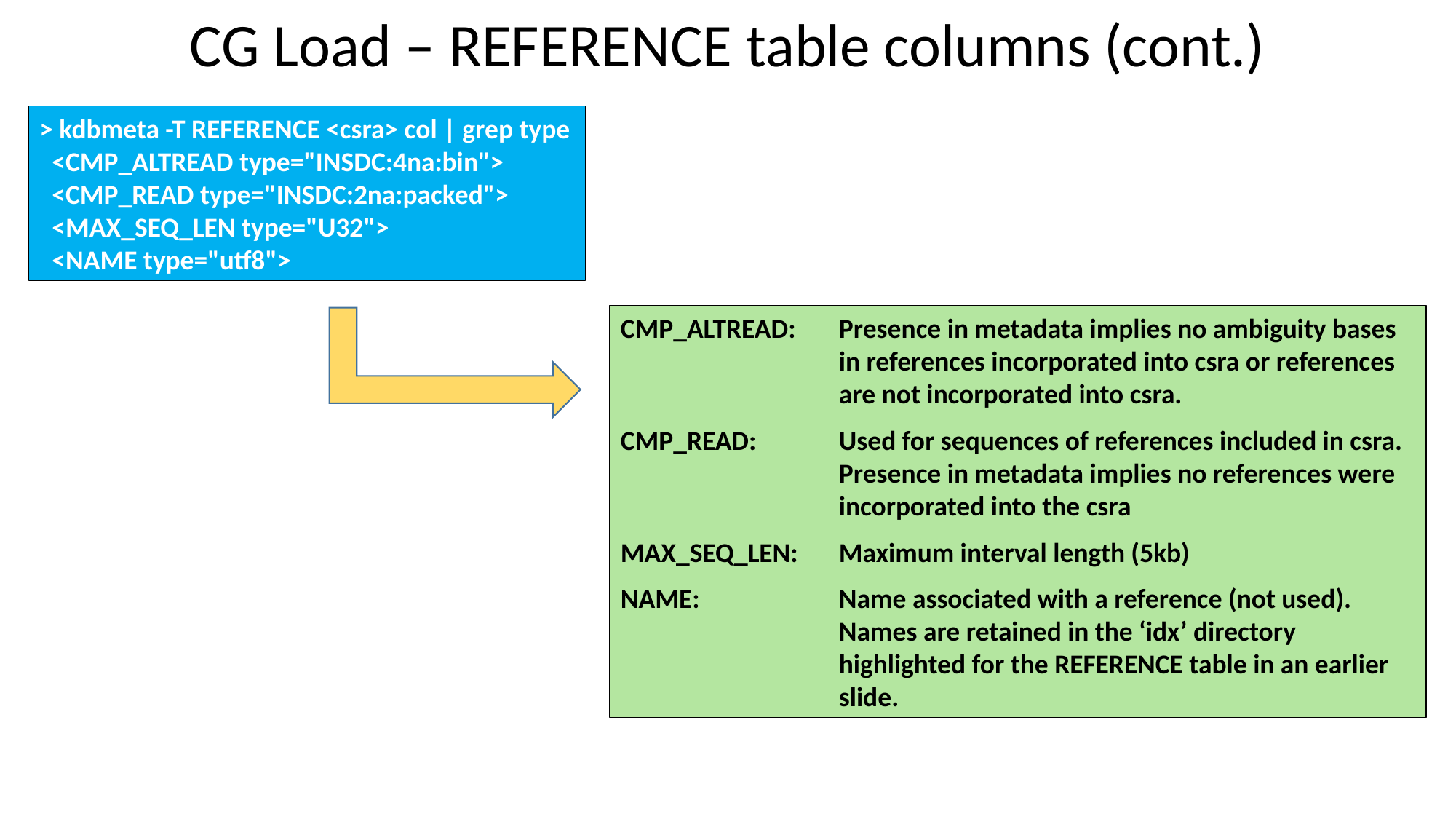

CG Load – REFERENCE table columns (cont.)
> kdbmeta -T REFERENCE <csra> col | grep type
  <CMP_ALTREAD type="INSDC:4na:bin">
  <CMP_READ type="INSDC:2na:packed">
  <MAX_SEQ_LEN type="U32">
  <NAME type="utf8">

CMP_ALTREAD:	Presence in metadata implies no ambiguity bases in references incorporated into csra or references are not incorporated into csra.
CMP_READ:	Used for sequences of references included in csra. Presence in metadata implies no references were incorporated into the csra
MAX_SEQ_LEN:	Maximum interval length (5kb)
NAME:	Name associated with a reference (not used). Names are retained in the ‘idx’ directory highlighted for the REFERENCE table in an earlier slide.